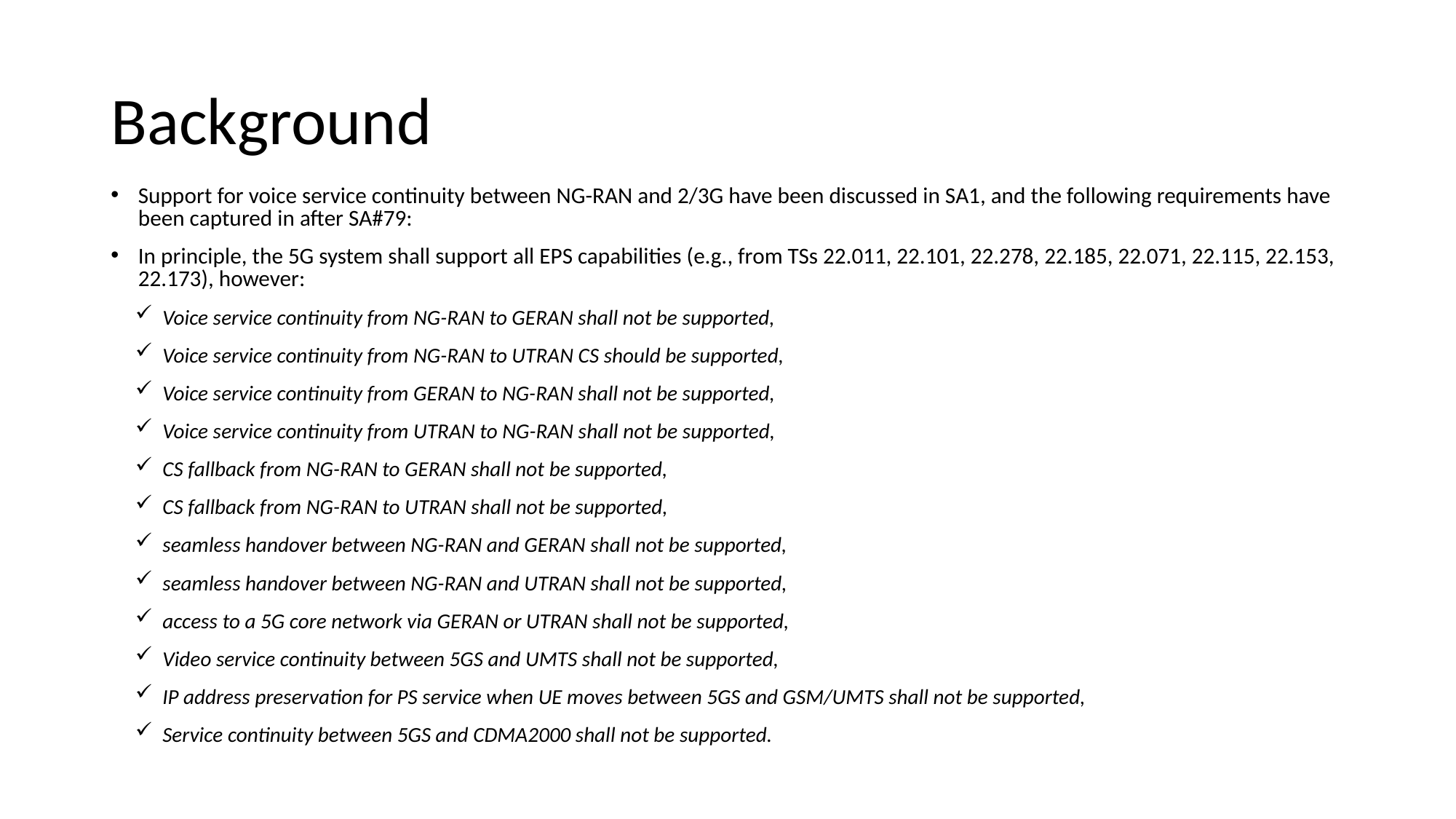

# Background
Support for voice service continuity between NG-RAN and 2/3G have been discussed in SA1, and the following requirements have been captured in after SA#79:
In principle, the 5G system shall support all EPS capabilities (e.g., from TSs 22.011, 22.101, 22.278, 22.185, 22.071, 22.115, 22.153, 22.173), however:
Voice service continuity from NG-RAN to GERAN shall not be supported,
Voice service continuity from NG-RAN to UTRAN CS should be supported,
Voice service continuity from GERAN to NG-RAN shall not be supported,
Voice service continuity from UTRAN to NG-RAN shall not be supported,
CS fallback from NG-RAN to GERAN shall not be supported,
CS fallback from NG-RAN to UTRAN shall not be supported,
seamless handover between NG-RAN and GERAN shall not be supported,
seamless handover between NG-RAN and UTRAN shall not be supported,
access to a 5G core network via GERAN or UTRAN shall not be supported,
Video service continuity between 5GS and UMTS shall not be supported,
IP address preservation for PS service when UE moves between 5GS and GSM/UMTS shall not be supported,
Service continuity between 5GS and CDMA2000 shall not be supported.